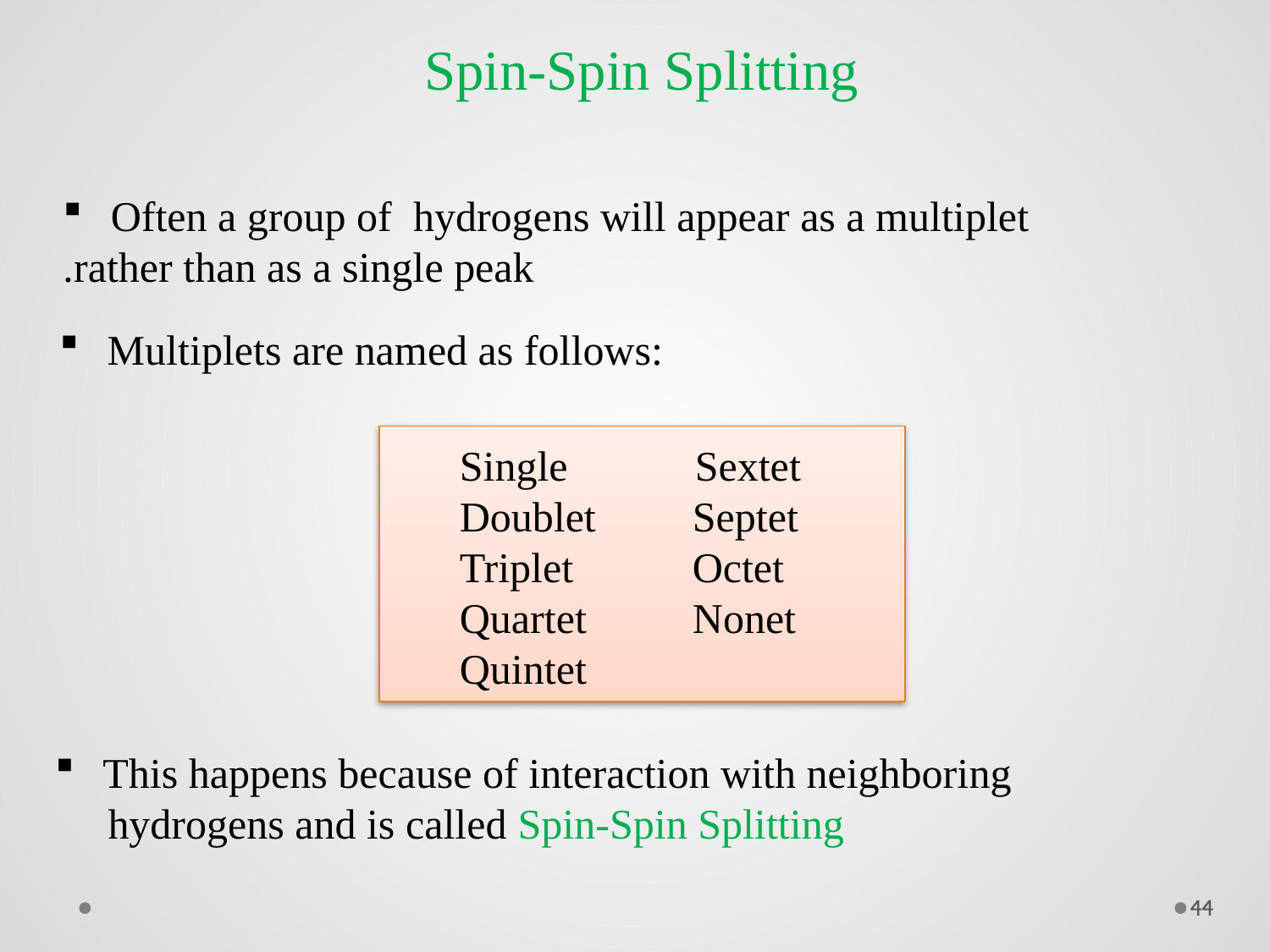

Spin-Spin Splitting
Often a group of  hydrogens will appear as a multiplet
     rather than as a single peak.
Multiplets are named as follows:

  Single            Sextet
  Doublet	Septet
  Triplet	Octet
  Quartet          Nonet
  Quintet
This happens because of interaction with neighboring
     hydrogens and is called Spin-Spin Splitting
44